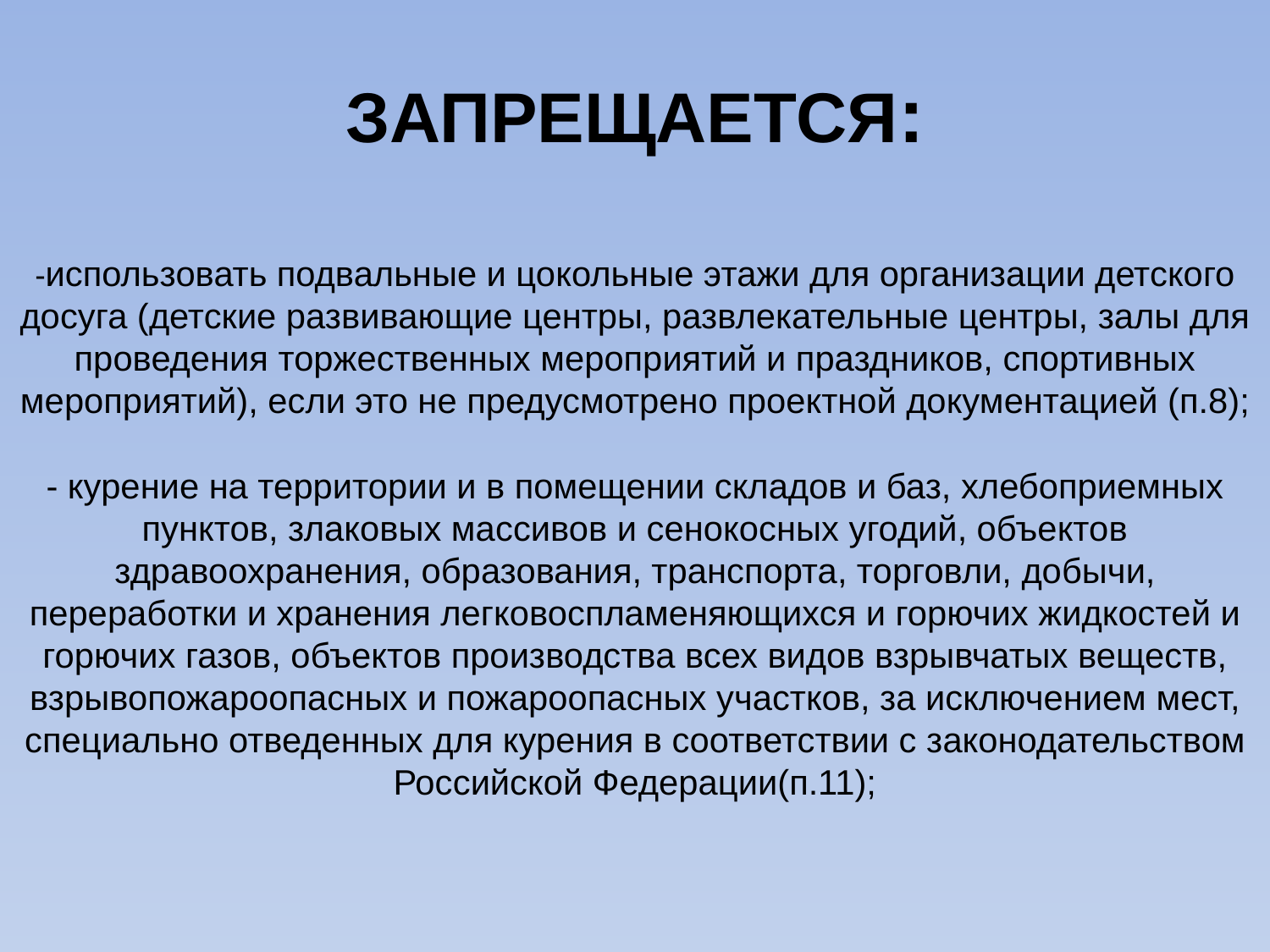

# ЗАПРЕЩАЕТСЯ: -использовать подвальные и цокольные этажи для организации детского досуга (детские развивающие центры, развлекательные центры, залы для проведения торжественных мероприятий и праздников, спортивных мероприятий), если это не предусмотрено проектной документацией (п.8); - курение на территории и в помещении складов и баз, хлебоприемных пунктов, злаковых массивов и сенокосных угодий, объектов здравоохранения, образования, транспорта, торговли, добычи, переработки и хранения легковоспламеняющихся и горючих жидкостей и горючих газов, объектов производства всех видов взрывчатых веществ, взрывопожароопасных и пожароопасных участков, за исключением мест, специально отведенных для курения в соответствии с законодательством Российской Федерации(п.11);